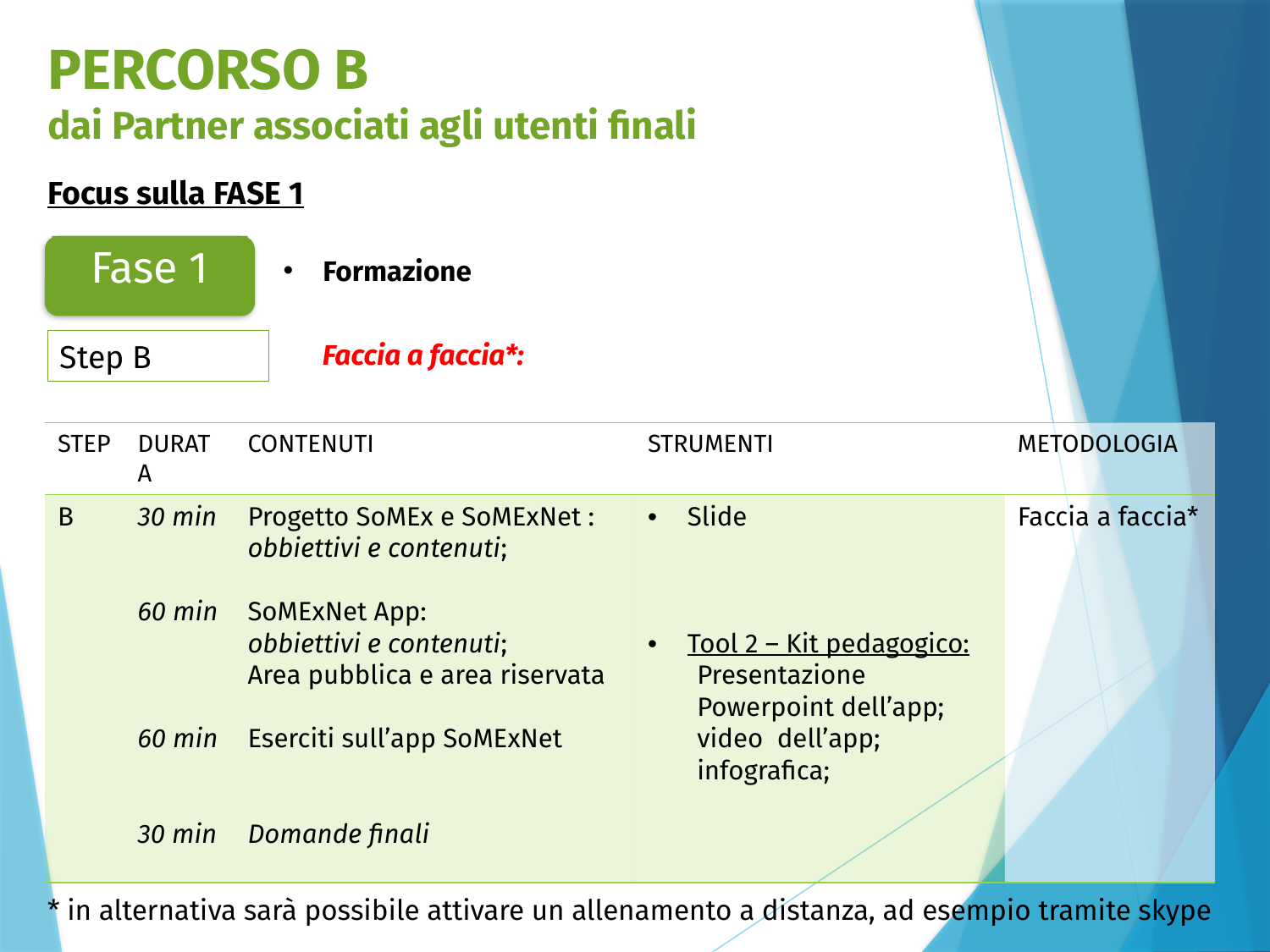

# PERCORSO B dai Partner associati agli utenti finali
Focus sulla FASE 1

Formazione

Fase 1
Step B
Faccia a faccia*:
| STEP | DURATA | CONTENUTI | STRUMENTI | METODOLOGIA |
| --- | --- | --- | --- | --- |
| B | 30 min 60 min 60 min 30 min | Progetto SoMEx e SoMExNet : obbiettivi e contenuti; SoMExNet App: obbiettivi e contenuti; Area pubblica e area riservata Eserciti sull’app SoMExNet Domande finali | Slide Tool 2 – Kit pedagogico: Presentazione Powerpoint dell’app; video dell’app; infografica; | Faccia a faccia\* |
* in alternativa sarà possibile attivare un allenamento a distanza, ad esempio tramite skype